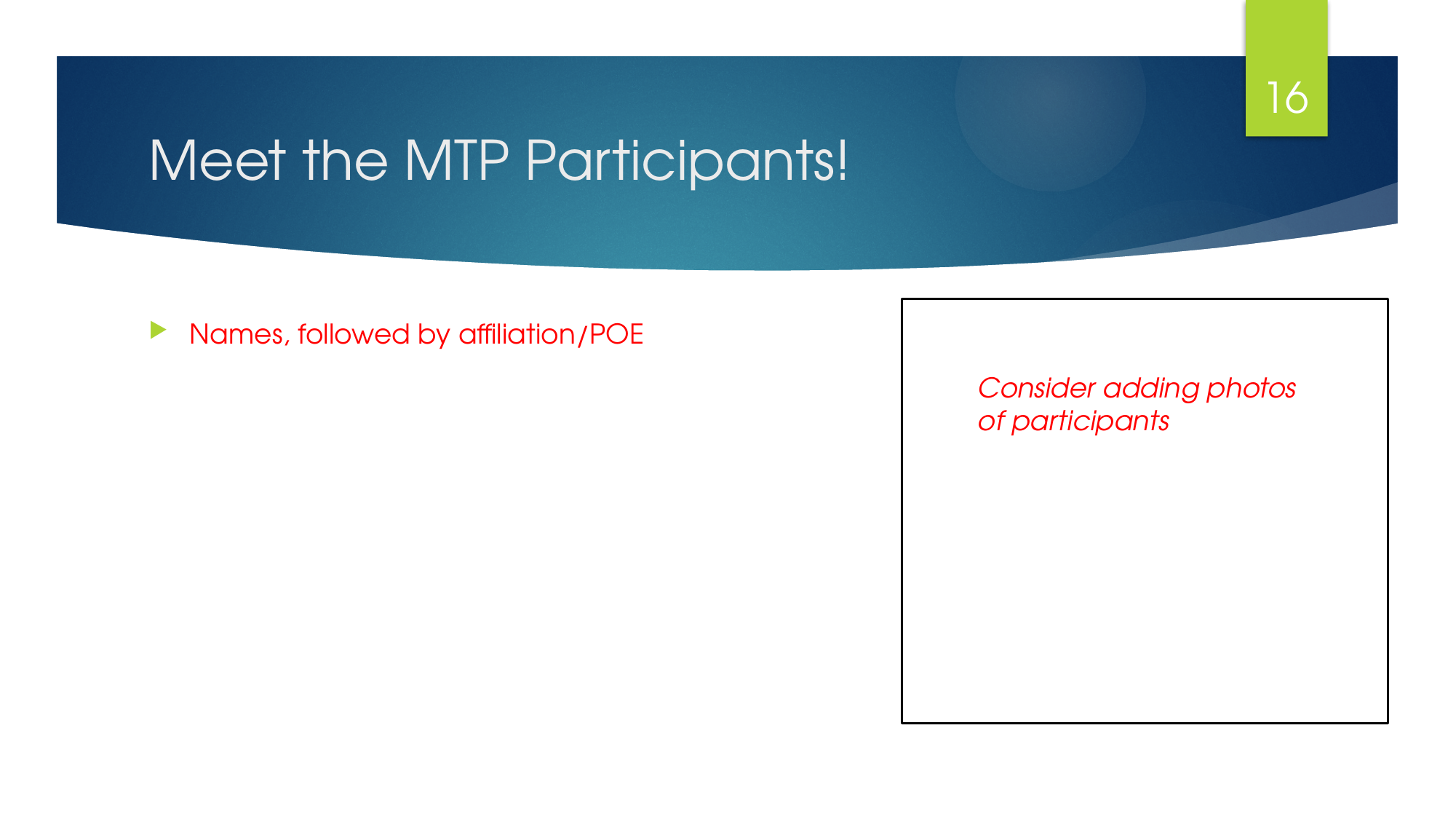

16
# Meet the MTP Participants!

Names, followed by affiliation/POE
Consider adding photos of participants